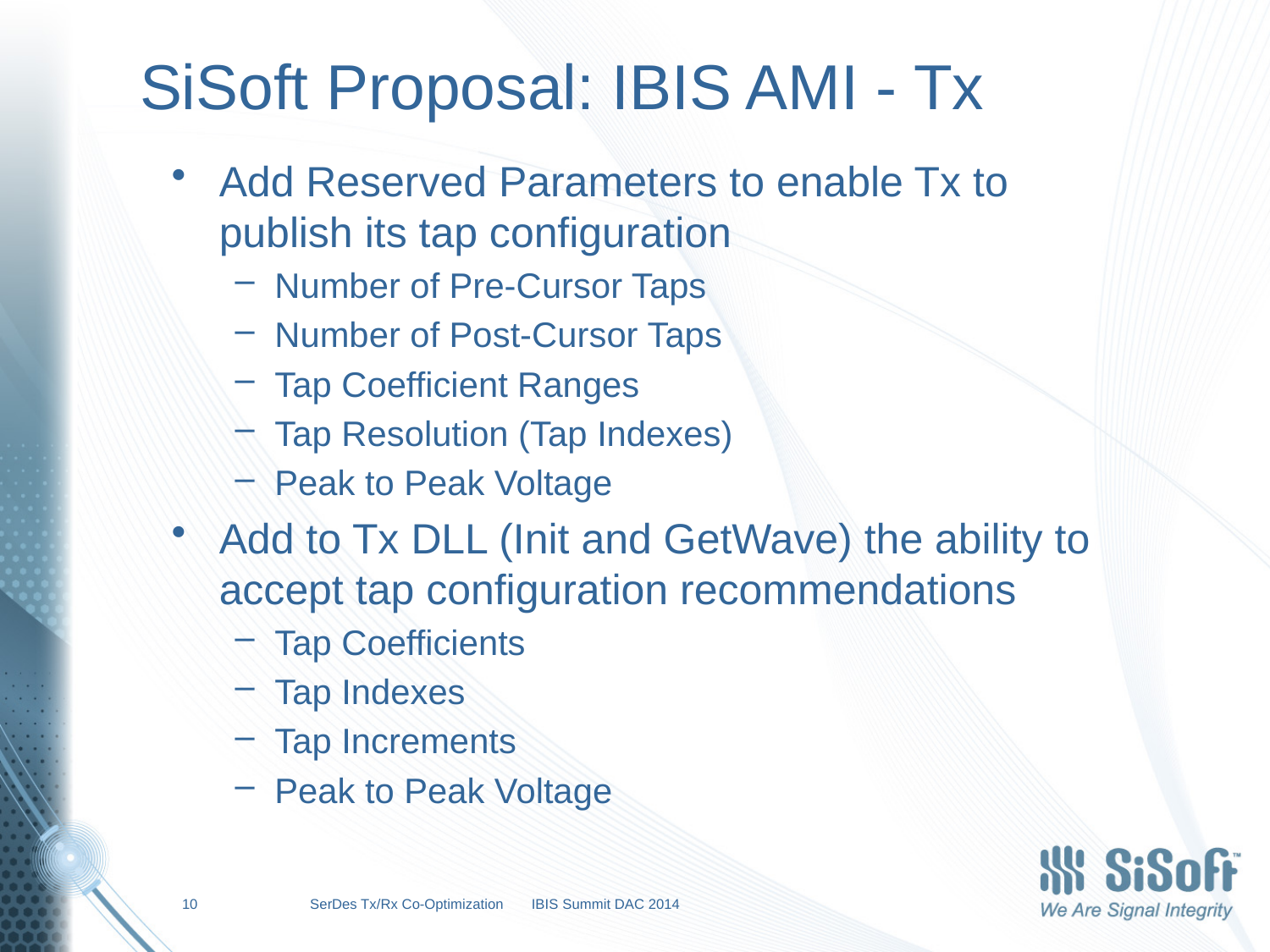

# SiSoft Proposal: IBIS AMI - Tx
Add Reserved Parameters to enable Tx to publish its tap configuration
Number of Pre-Cursor Taps
Number of Post-Cursor Taps
Tap Coefficient Ranges
Tap Resolution (Tap Indexes)
Peak to Peak Voltage
Add to Tx DLL (Init and GetWave) the ability to accept tap configuration recommendations
Tap Coefficients
Tap Indexes
Tap Increments
Peak to Peak Voltage

10                            SerDes Tx/Rx Co-Optimization       IBIS Summit DAC 2014